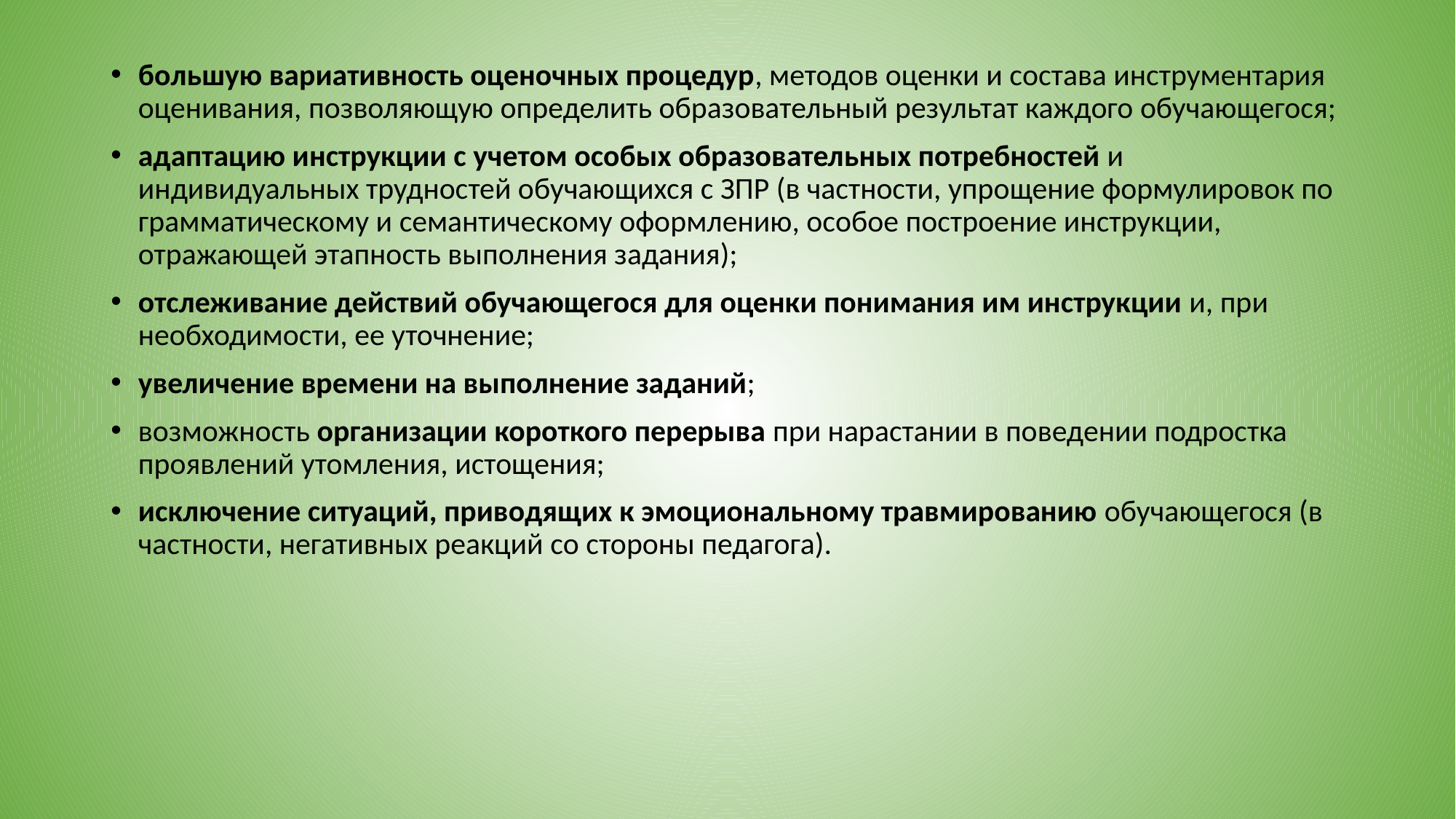

большую вариативность оценочных процедур, методов оценки и состава инструментария оценивания, позволяющую определить образовательный результат каждого обучающегося;
адаптацию инструкции с учетом особых образовательных потребностей и индивидуальных трудностей обучающихся с ЗПР (в частности, упрощение формулировок по грамматическому и семантическому оформлению, особое построение инструкции, отражающей этапность выполнения задания);
отслеживание действий обучающегося для оценки понимания им инструкции и, при необходимости, ее уточнение;
увеличение времени на выполнение заданий;
возможность организации короткого перерыва при нарастании в поведении подростка проявлений утомления, истощения;
исключение ситуаций, приводящих к эмоциональному травмированию обучающегося (в частности, негативных реакций со стороны педагога).